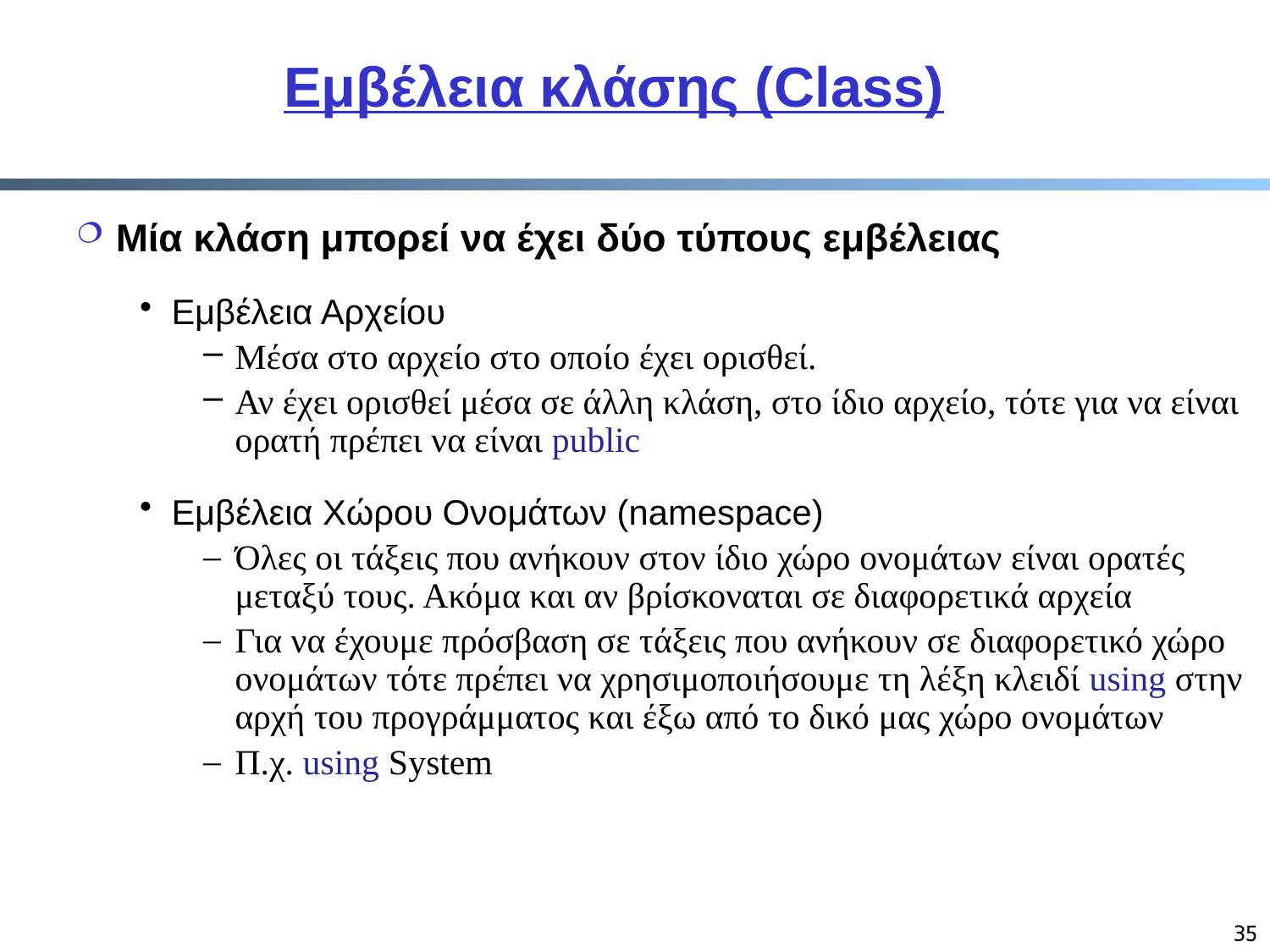

# Εμβέλεια κλάσης (Class)
Μία κλάση μπορεί να έχει δύο τύπους εμβέλειας

Εμβέλεια Αρχείου
Μέσα στο αρχείο στο οποίο έχει ορισθεί.
Αν έχει ορισθεί μέσα σε άλλη κλάση, στο ίδιο αρχείο, τότε για να είναι ορατή πρέπει να είναι public

Εμβέλεια Χώρου Ονομάτων (namespace)
Όλες οι τάξεις που ανήκουν στον ίδιο χώρο ονομάτων είναι ορατές μεταξύ τους. Ακόμα και αν βρίσκοναται σε διαφορετικά αρχεία
Για να έχουμε πρόσβαση σε τάξεις που ανήκουν σε διαφορετικό χώρο ονομάτων τότε πρέπει να χρησιμοποιήσουμε τη λέξη κλειδί using στην αρχή του προγράμματος και έξω από το δικό μας χώρο ονομάτων
Π.χ. using System

35